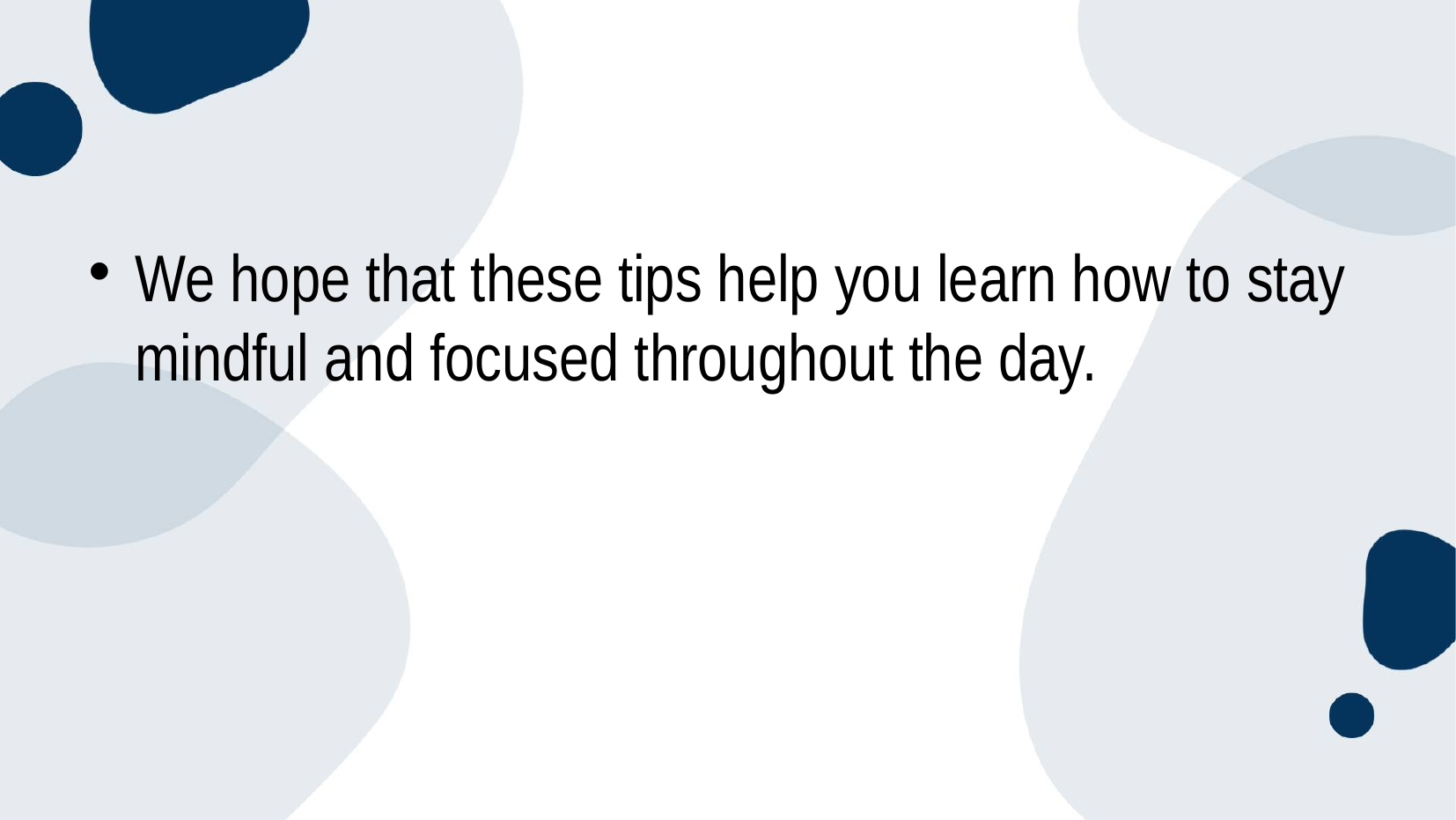

We hope that these tips help you learn how to stay mindful and focused throughout the day.